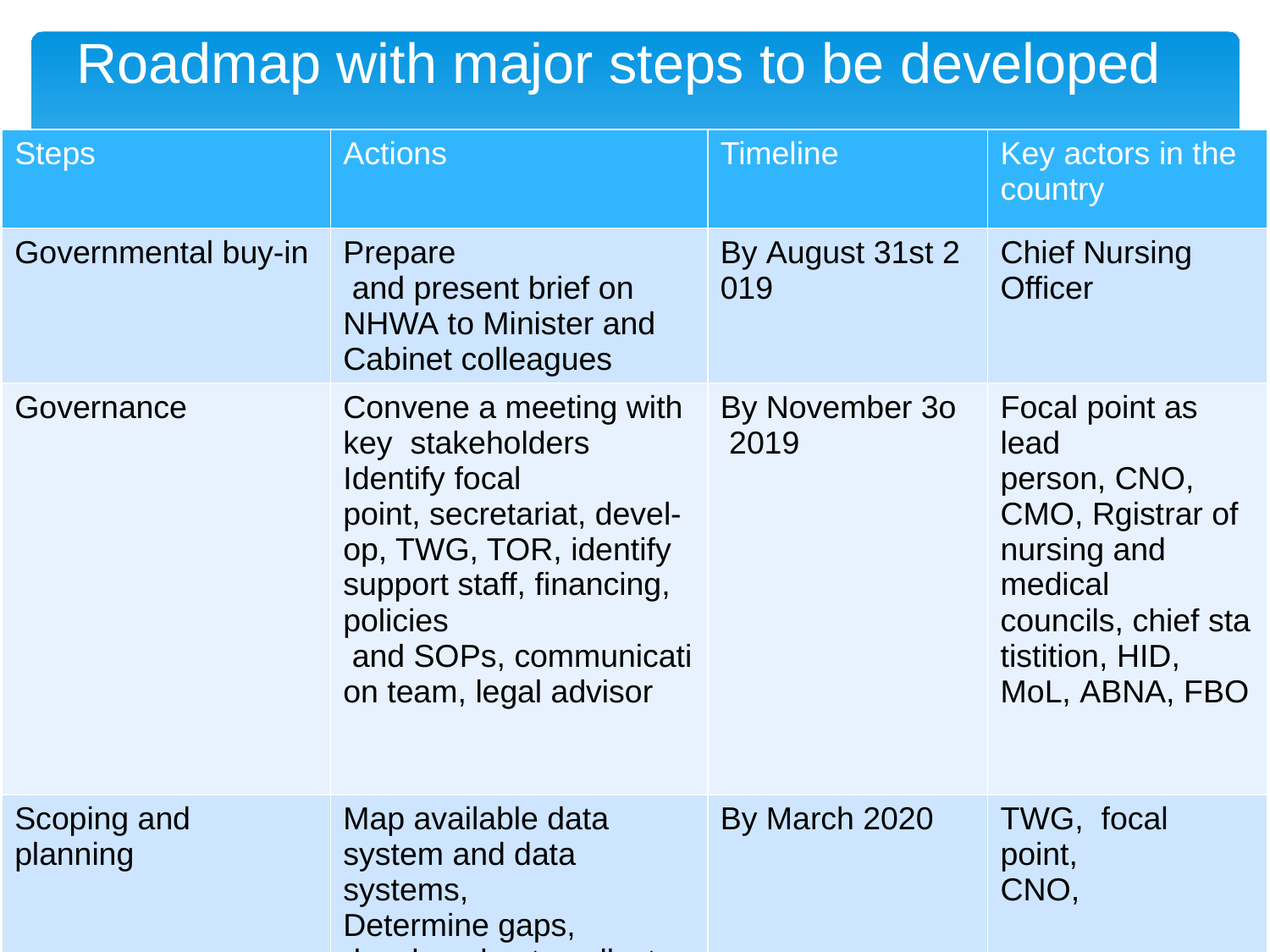

# Roadmap with major steps to be developed
| Steps | Actions | Timeline | Key actors in the country |
| --- | --- | --- | --- |
| Governmental buy-in | Prepare  and present brief on NHWA to Minister and Cabinet colleagues | By August 31st 2019 | Chief Nursing Officer |
| Governance | Convene a meeting with key  stakeholders Identify focal point, secretariat, devel- op, TWG, TOR, identify support staff, financing, policies  and SOPs, communication team, legal advisor | By November 3o  2019 | Focal point as lead person, CNO,  CMO, Rgistrar of nursing and medical councils, chief statistition, HID,  MoL, ABNA, FBO |
| Scoping and planning | Map available data system and data systems, Determine gaps, develop plan to collect additional data, data dissemination plan | By March 2020 | TWG,  focal point,  CNO, |
| Legal framework | Develop MOUs between private and public sectors Specify data source, quality and completeness | By March 2020 | Focal point, CMO, CNO, Ministry of Legal Affairs |
| Data compilation and analysis | Establish NHWA. Identify data mining sources, Formalize mechanism for collecting data in the NHWA | By September 2020 | Focal point, TWG, CNO |
| Validation | Review data periodically Triangulate | By September 2020 | Focal point, TWG |
| Dissemination | Provide access to data by key stakeholders for policy formulation and decision making | By September 2020 | TWG, Focal Point |
| Process revision / sustainability | Review steps leading  to developing and managing  the NHWA Identify and fill gaps to improve efficiency and sustainability | Biennially | TWG, Focal Point |